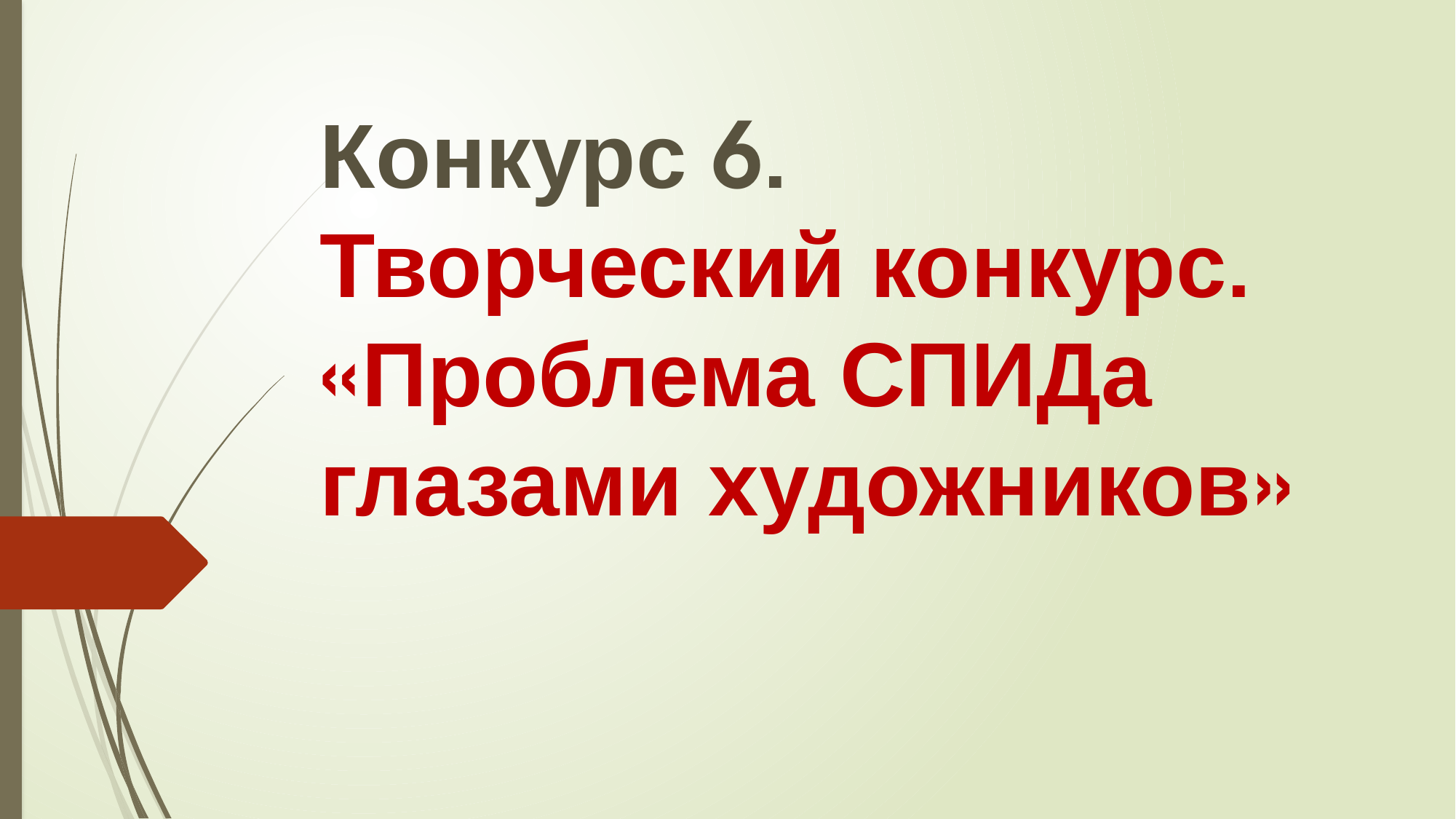

# Конкурс 6. Творческий конкурс. «Проблема СПИДа глазами художников»